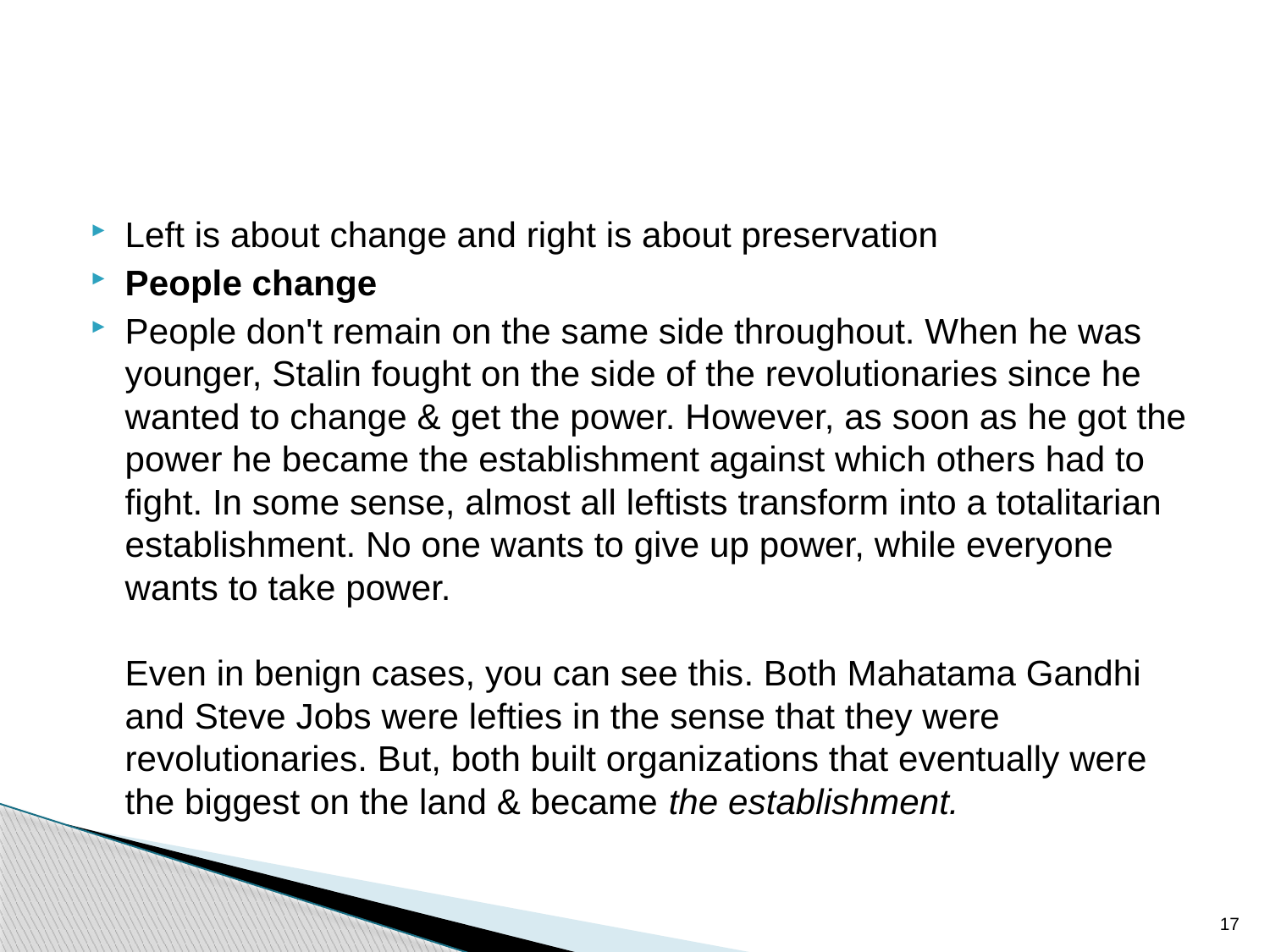

#
Left is about change and right is about preservation
People change
People don't remain on the same side throughout. When he was younger, Stalin fought on the side of the revolutionaries since he wanted to change & get the power. However, as soon as he got the power he became the establishment against which others had to fight. In some sense, almost all leftists transform into a totalitarian establishment. No one wants to give up power, while everyone wants to take power. 
Even in benign cases, you can see this. Both Mahatama Gandhi and Steve Jobs were lefties in the sense that they were revolutionaries. But, both built organizations that eventually were the biggest on the land & became the establishment.
17